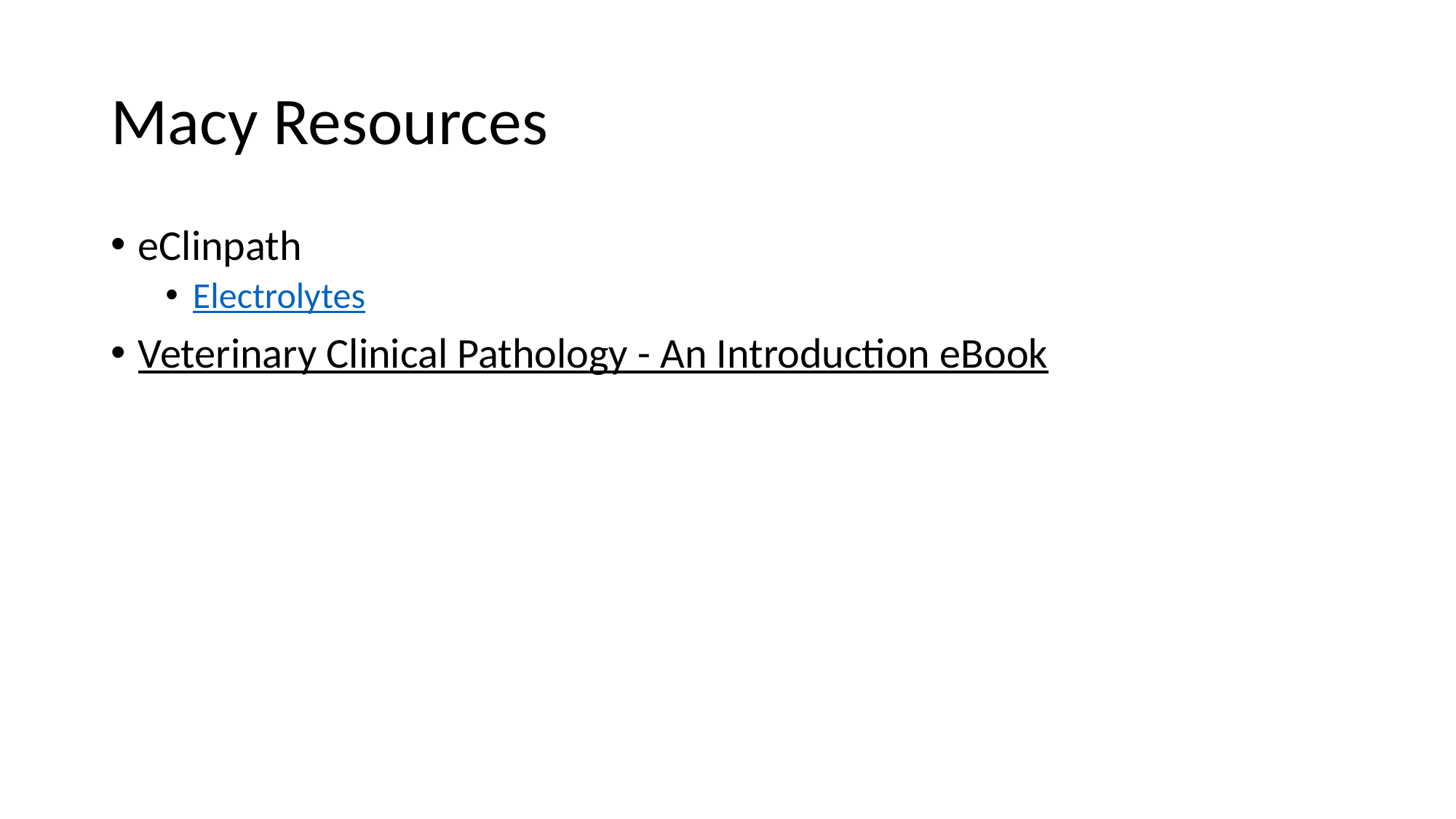

# Macy Resources
eClinpath
Electrolytes
Veterinary Clinical Pathology - An Introduction eBook